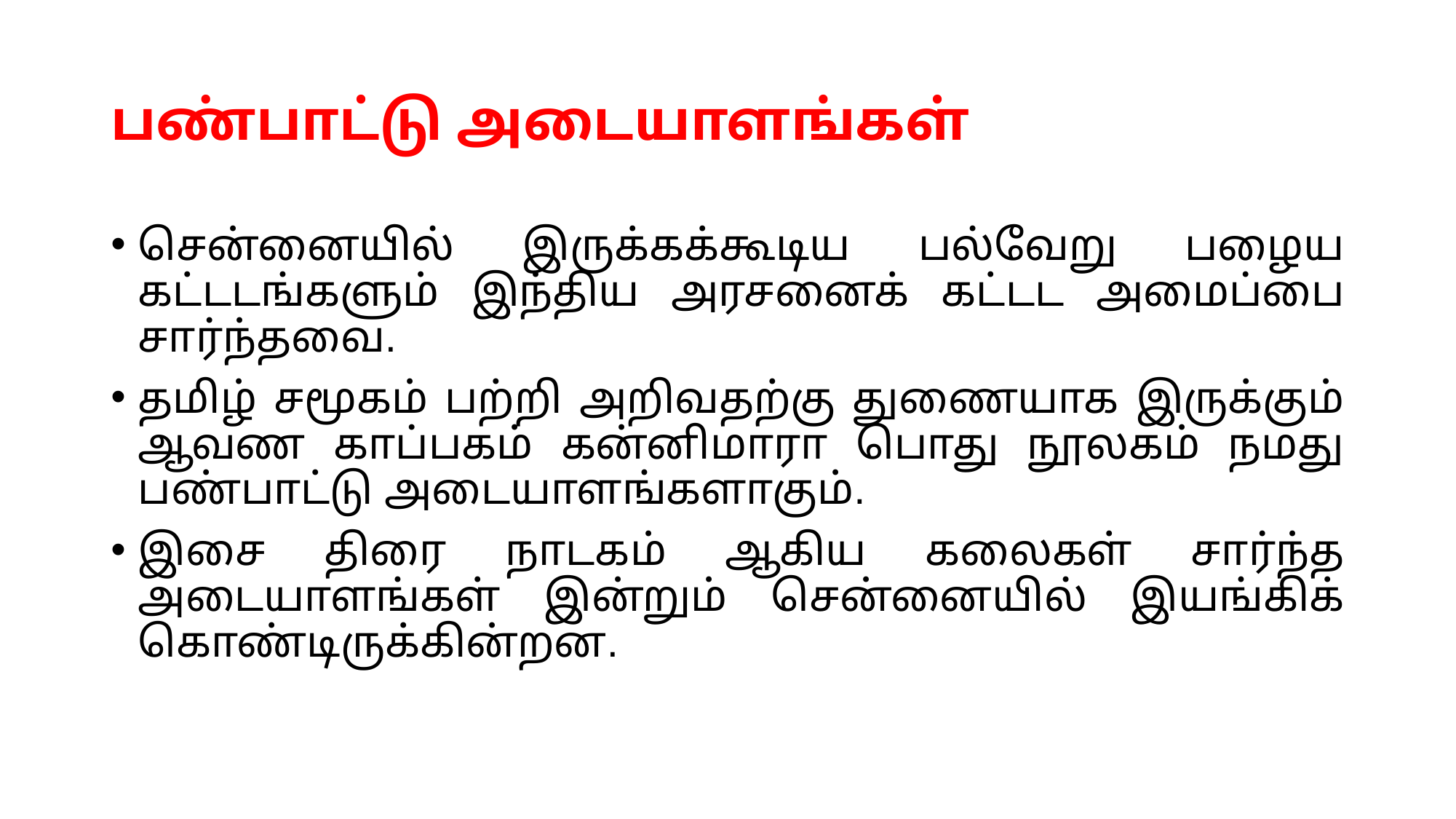

# பண்பாட்டு அடையாளங்கள்
சென்னையில் இருக்கக்கூடிய பல்வேறு பழைய கட்டடங்களும் இந்திய அரசனைக் கட்டட அமைப்பை சார்ந்தவை.
தமிழ் சமூகம் பற்றி அறிவதற்கு துணையாக இருக்கும் ஆவண காப்பகம் கன்னிமாரா பொது நூலகம் நமது பண்பாட்டு அடையாளங்களாகும்.
இசை திரை நாடகம் ஆகிய கலைகள் சார்ந்த அடையாளங்கள் இன்றும் சென்னையில் இயங்கிக் கொண்டிருக்கின்றன.